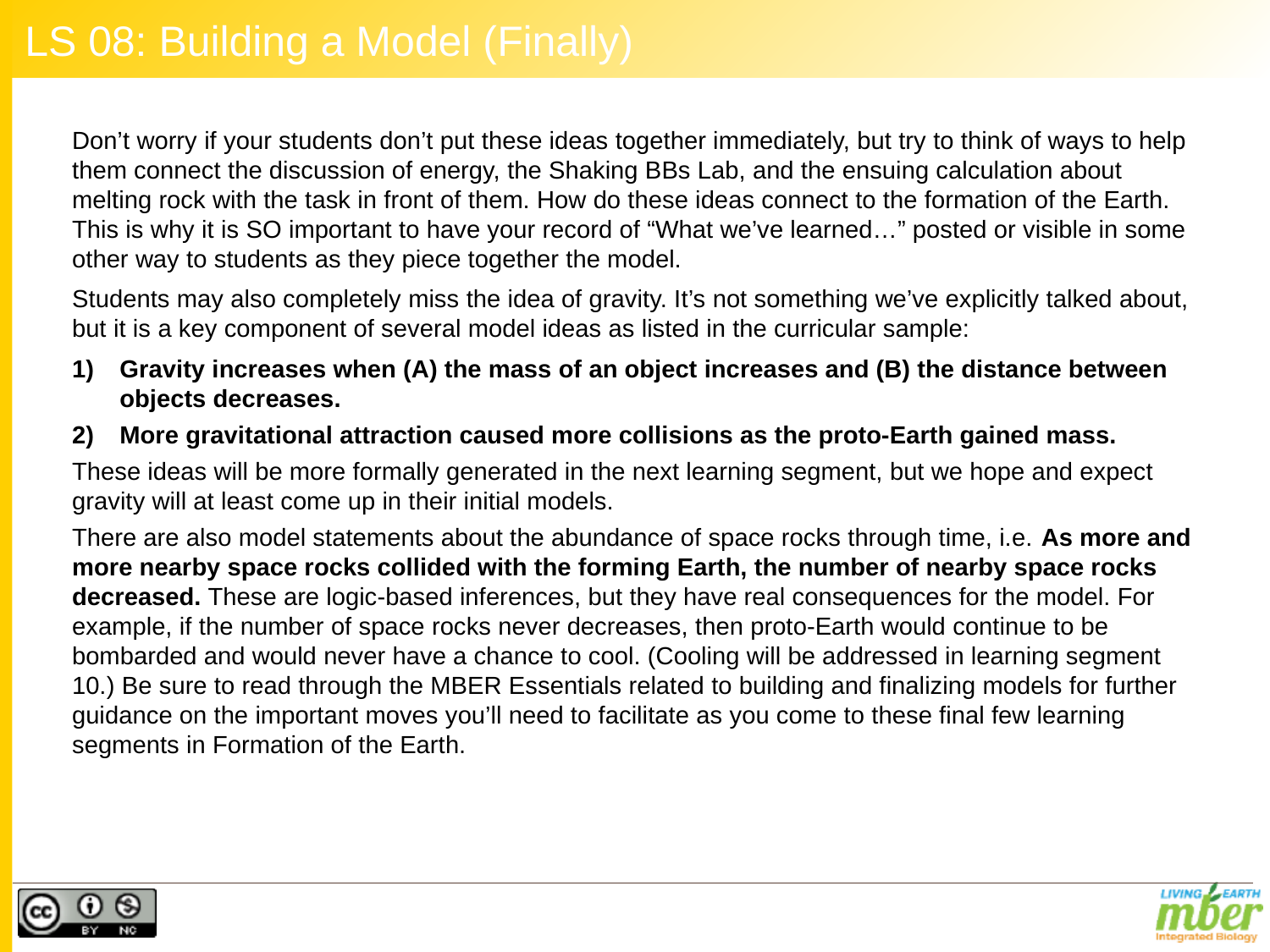

# LS 08: Building a Model (Finally)
Don’t worry if your students don’t put these ideas together immediately, but try to think of ways to help them connect the discussion of energy, the Shaking BBs Lab, and the ensuing calculation about melting rock with the task in front of them. How do these ideas connect to the formation of the Earth. This is why it is SO important to have your record of “What we’ve learned…” posted or visible in some other way to students as they piece together the model.
Students may also completely miss the idea of gravity. It’s not something we’ve explicitly talked about, but it is a key component of several model ideas as listed in the curricular sample:
Gravity increases when (A) the mass of an object increases and (B) the distance between objects decreases.
More gravitational attraction caused more collisions as the proto-Earth gained mass.
These ideas will be more formally generated in the next learning segment, but we hope and expect gravity will at least come up in their initial models.
There are also model statements about the abundance of space rocks through time, i.e. As more and more nearby space rocks collided with the forming Earth, the number of nearby space rocks decreased. These are logic-based inferences, but they have real consequences for the model. For example, if the number of space rocks never decreases, then proto-Earth would continue to be bombarded and would never have a chance to cool. (Cooling will be addressed in learning segment 10.) Be sure to read through the MBER Essentials related to building and finalizing models for further guidance on the important moves you’ll need to facilitate as you come to these final few learning segments in Formation of the Earth.